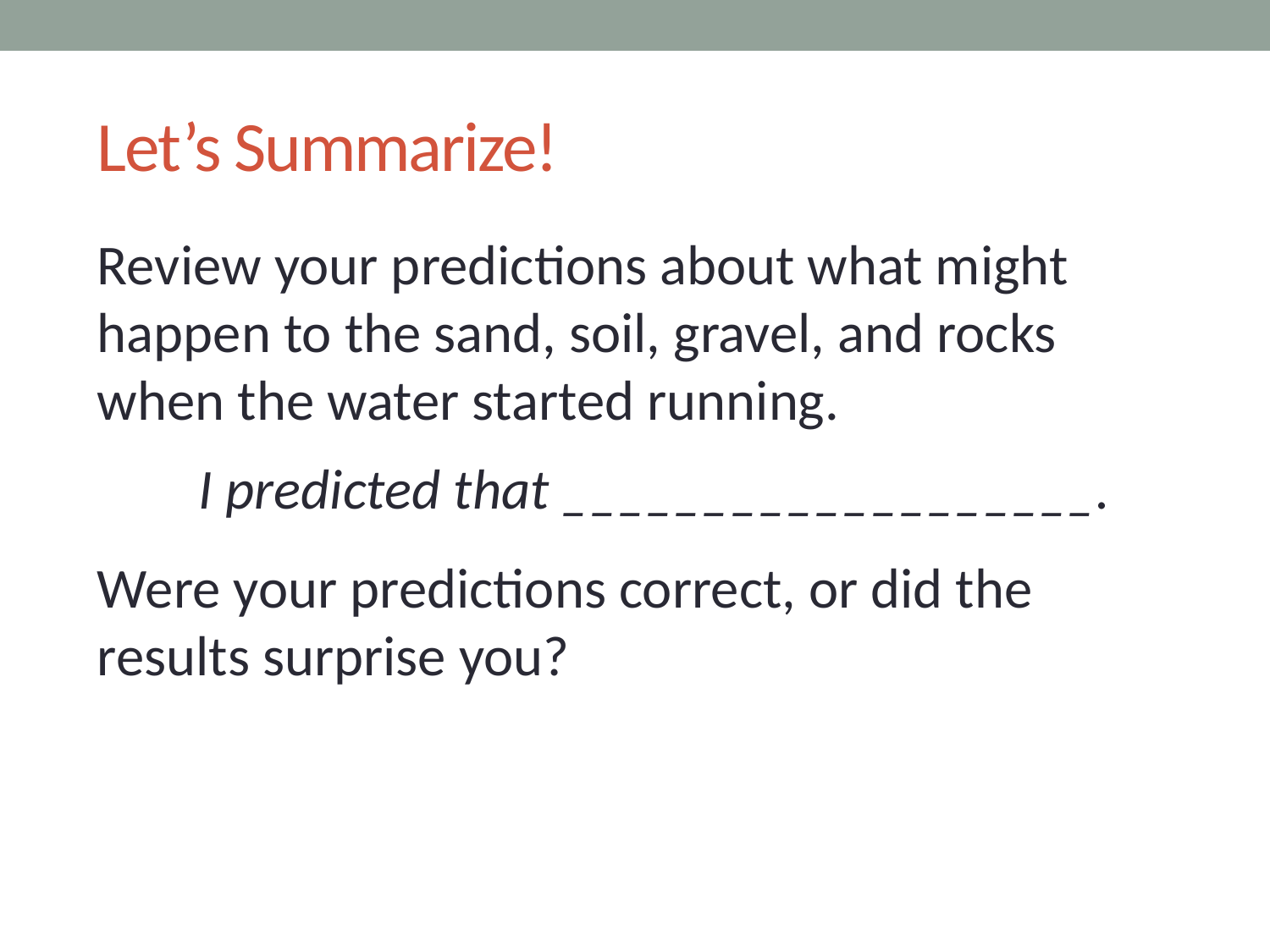

# Let’s Summarize!
Review your predictions about what might happen to the sand, soil, gravel, and rocks when the water started running.
I predicted that ___________________.
Were your predictions correct, or did the results surprise you?